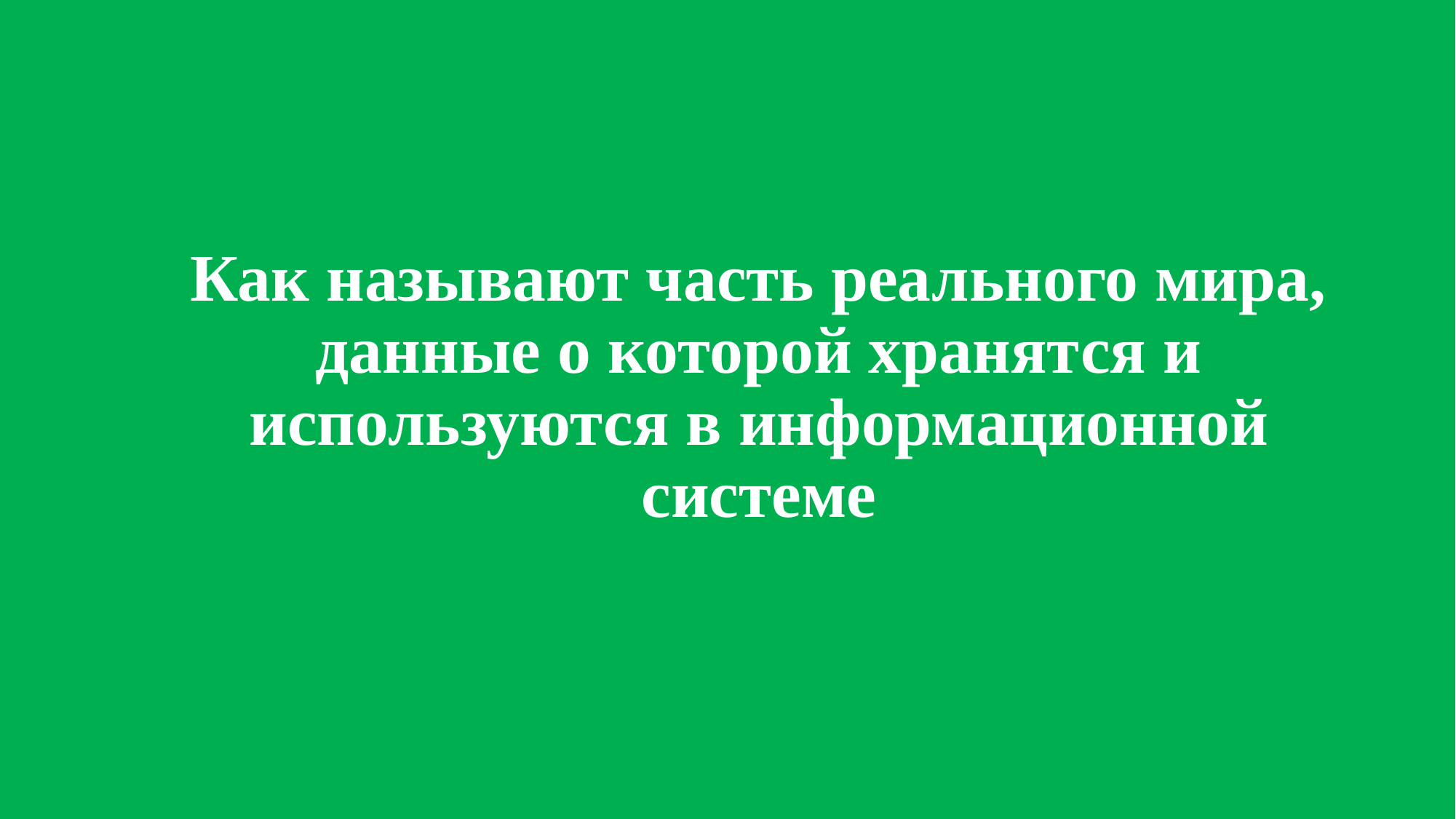

# Как называют часть реального мира, данные о которой хранятся и используются в информационной системе